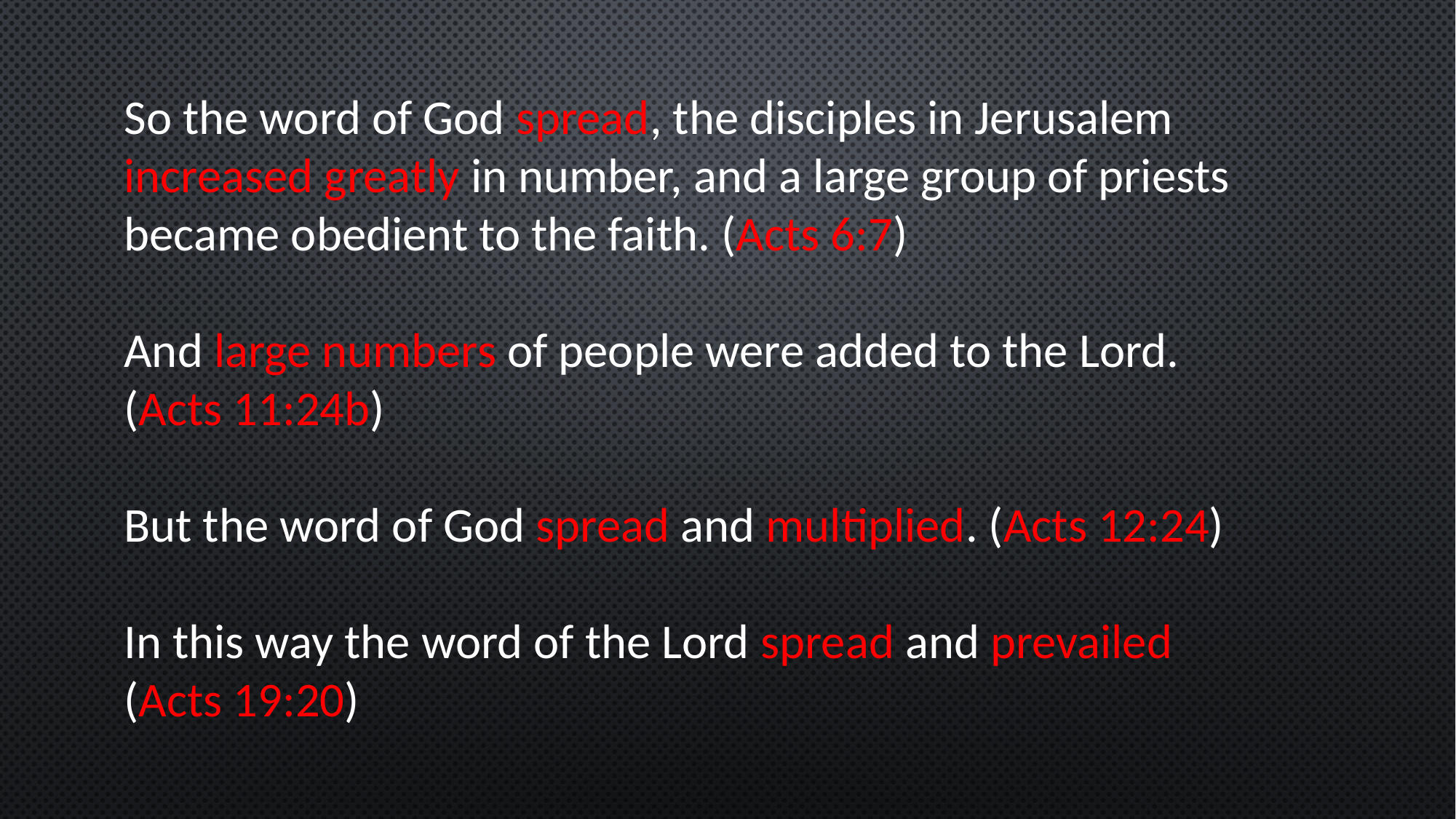

So the word of God spread, the disciples in Jerusalem increased greatly in number, and a large group of priests became obedient to the faith. (Acts 6:7)

And large numbers of people were added to the Lord.
(Acts 11:24b)

But the word of God spread and multiplied. (Acts 12:24)

In this way the word of the Lord spread and prevailed
(Acts 19:20)